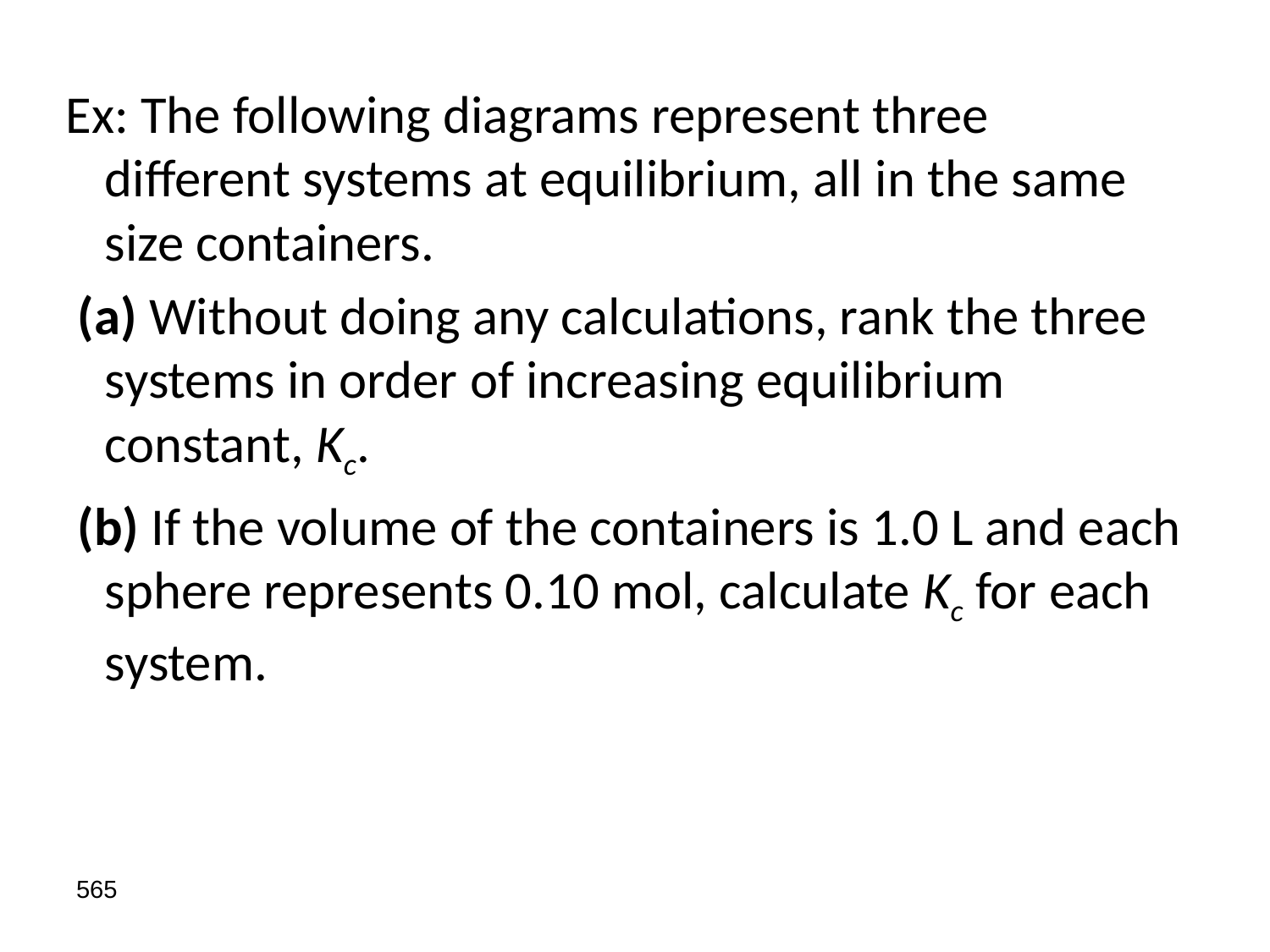

Ex: The following diagrams represent three different systems at equilibrium, all in the same size containers.
 (a) Without doing any calculations, rank the three systems in order of increasing equilibrium constant, Kc.
 (b) If the volume of the containers is 1.0 L and each sphere represents 0.10 mol, calculate Kc for each system.

565